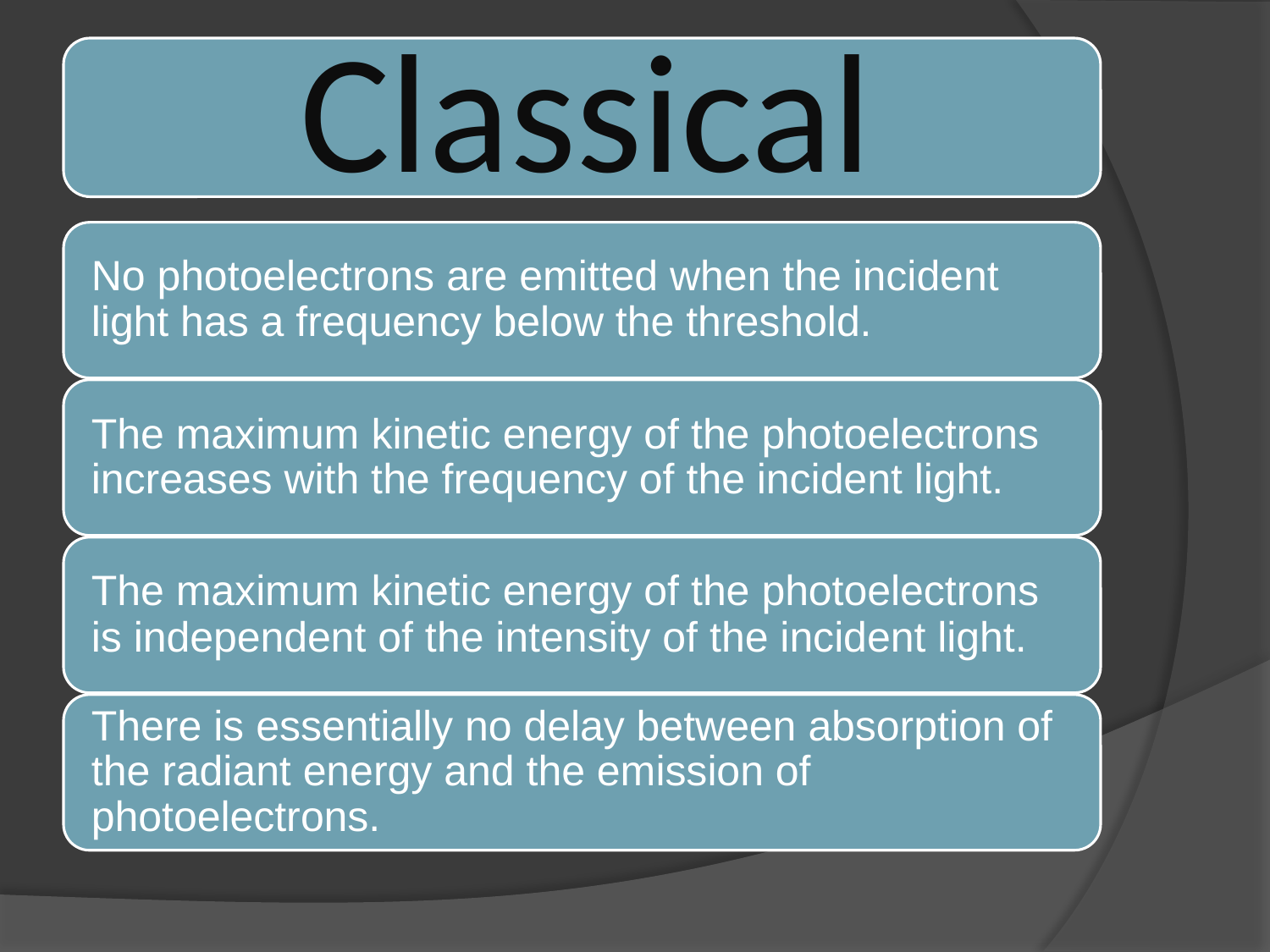

Classical
No photoelectrons are emitted when the incident light has a frequency below the threshold.
The maximum kinetic energy of the photoelectrons increases with the frequency of the incident light.
The maximum kinetic energy of the photoelectrons is independent of the intensity of the incident light.
There is essentially no delay between absorption of the radiant energy and the emission of photoelectrons.